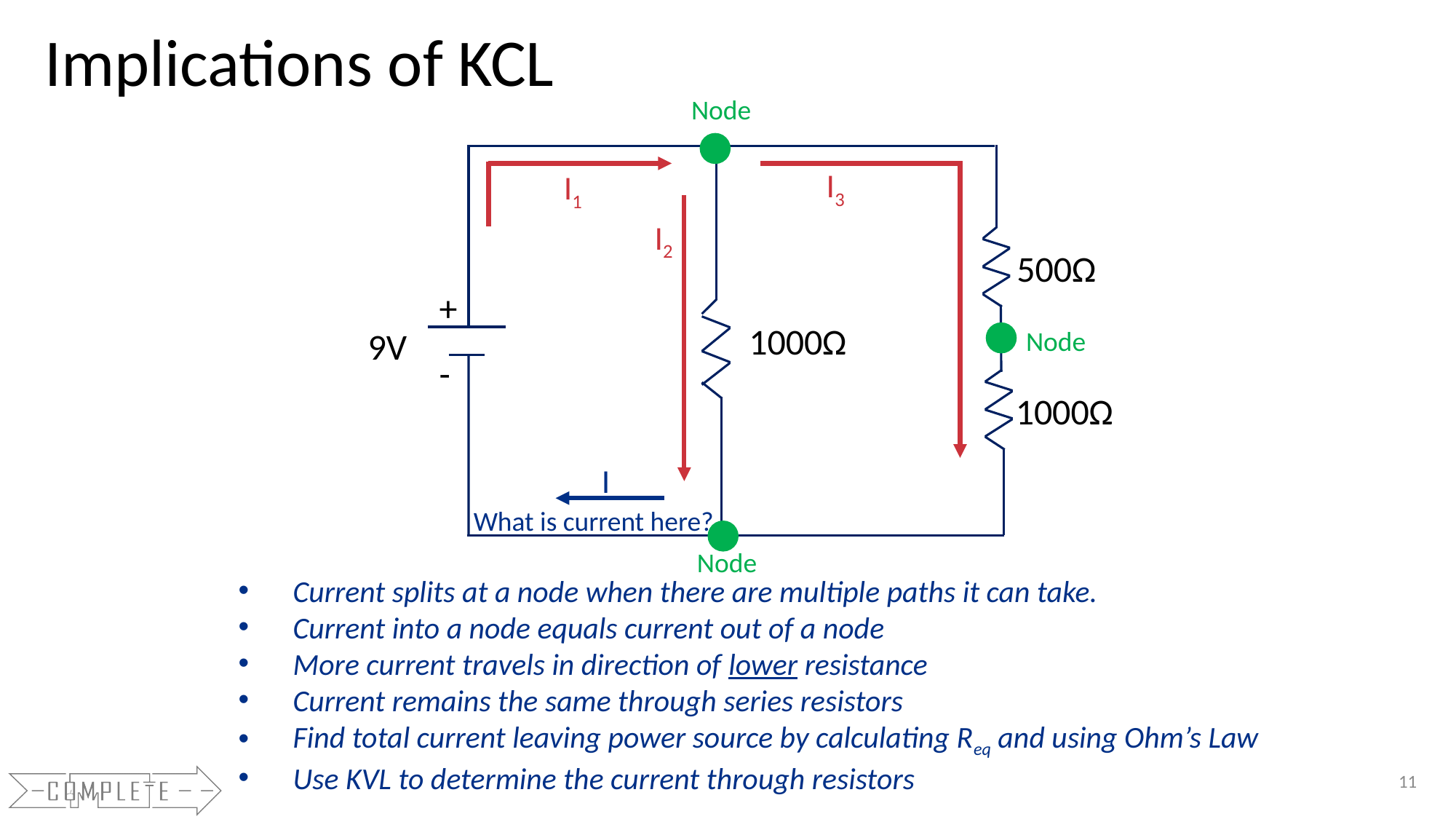

# Implications of KCL
Node

I3
I1
I2

500Ω

+
-

1000Ω

9V

Node

1000Ω

I
What is current here?

Node
Current splits at a node when there are multiple paths it can take.
Current into a node equals current out of a node
More current travels in direction of lower resistance
Current remains the same through series resistors
Find total current leaving power source by calculating Req and using Ohm’s Law
Use KVL to determine the current through resistors
11